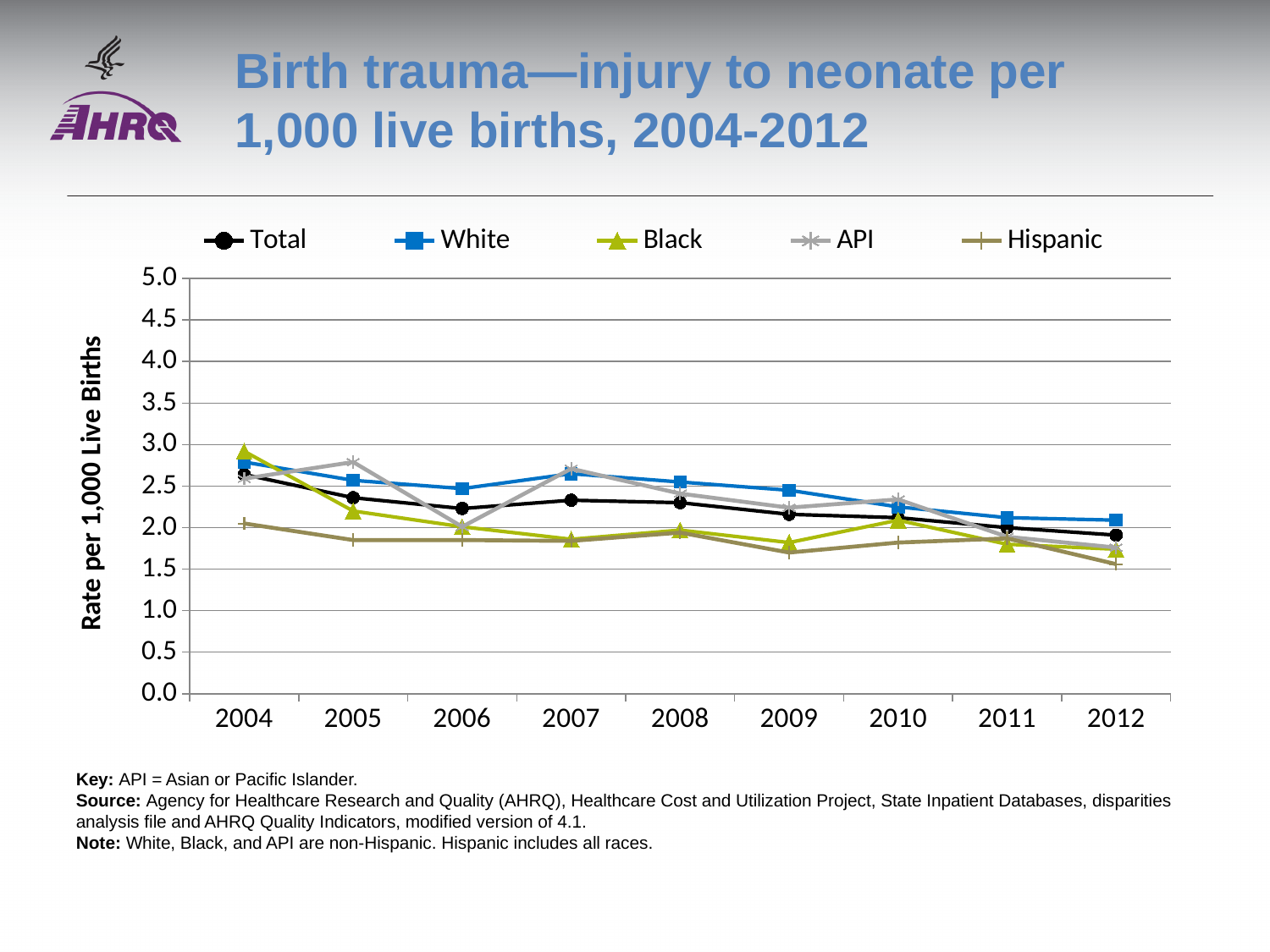

# Birth trauma—injury to neonate per 1,000 live births, 2004-2012

[unsupported chart]

Key: API = Asian or Pacific Islander.
Source: Agency for Healthcare Research and Quality (AHRQ), Healthcare Cost and Utilization Project, State Inpatient Databases, disparities analysis file and AHRQ Quality Indicators, modified version of 4.1.
Note: White, Black, and API are non-Hispanic. Hispanic includes all races.